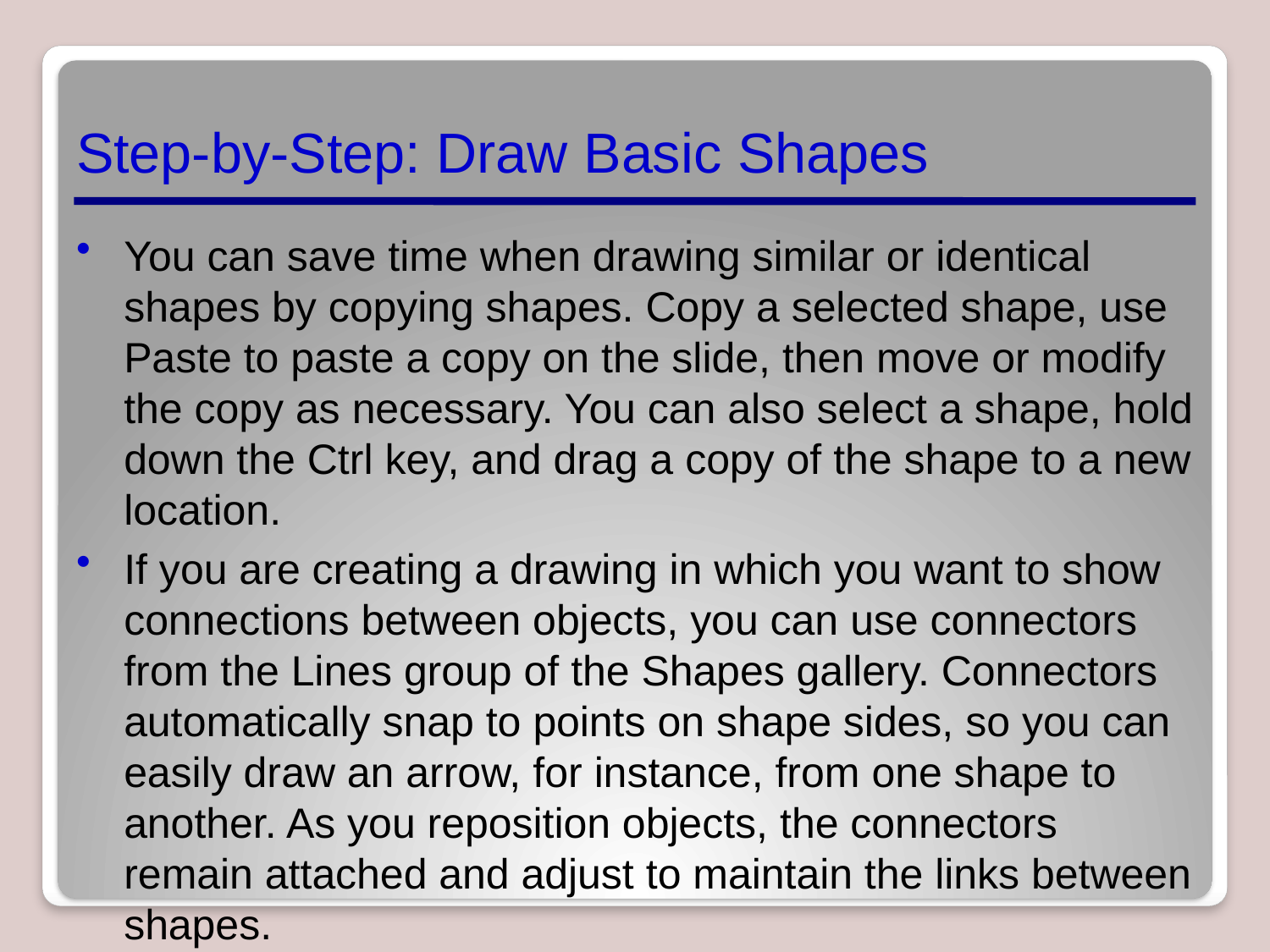

# Step-by-Step: Draw Basic Shapes
You can save time when drawing similar or identical shapes by copying shapes. Copy a selected shape, use Paste to paste a copy on the slide, then move or modify the copy as necessary. You can also select a shape, hold down the Ctrl key, and drag a copy of the shape to a new location.
If you are creating a drawing in which you want to show connections between objects, you can use connectors from the Lines group of the Shapes gallery. Connectors automatically snap to points on shape sides, so you can easily draw an arrow, for instance, from one shape to another. As you reposition objects, the connectors remain attached and adjust to maintain the links between shapes.